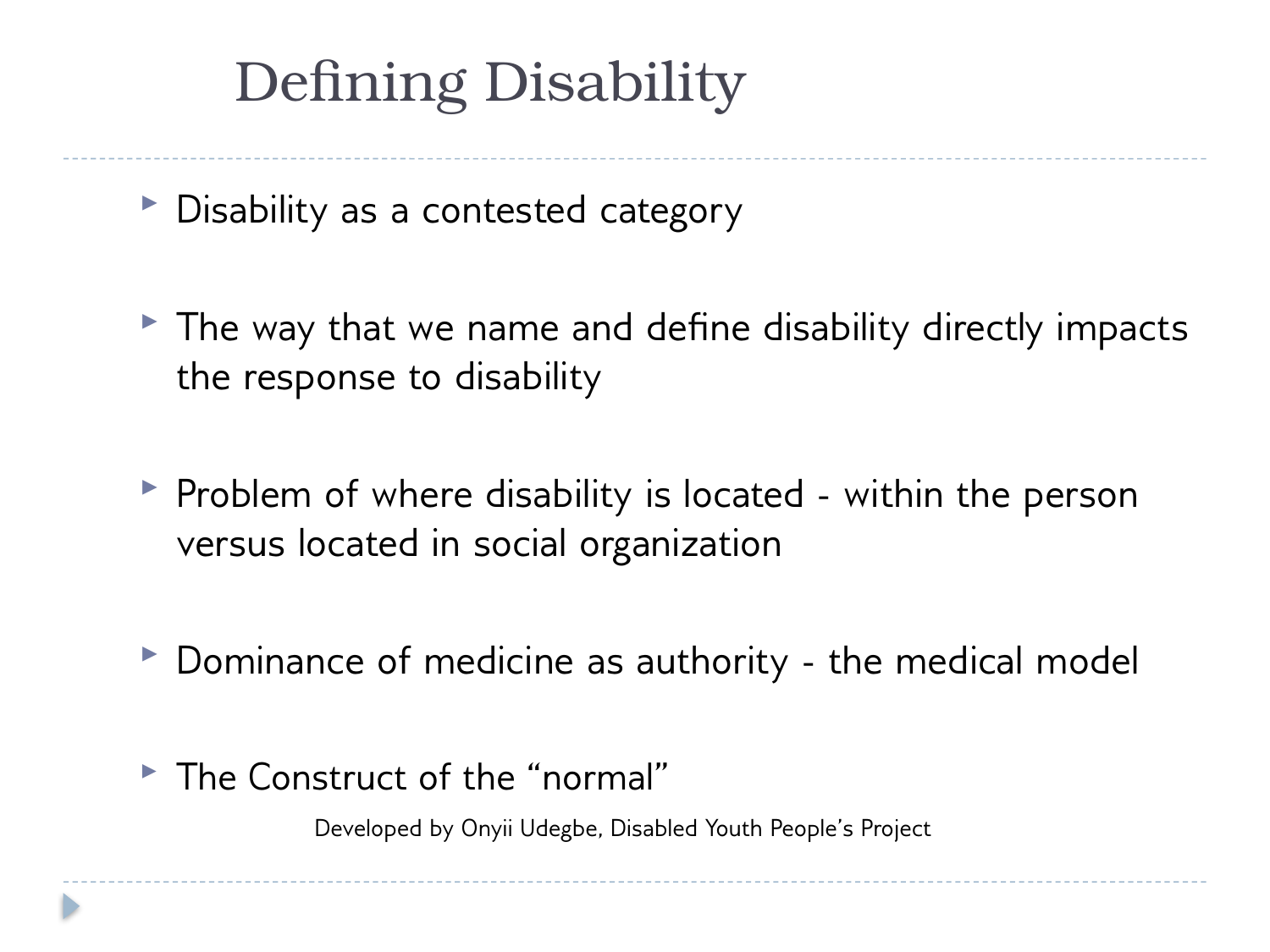

# Defining Disability
Disability as a contested category

The way that we name and define disability directly impacts the response to disability

Problem of where disability is located - within the person versus located in social organization

Dominance of medicine as authority - the medical model

The Construct of the “normal”

Developed by Onyii Udegbe, Disabled Youth People’s Project